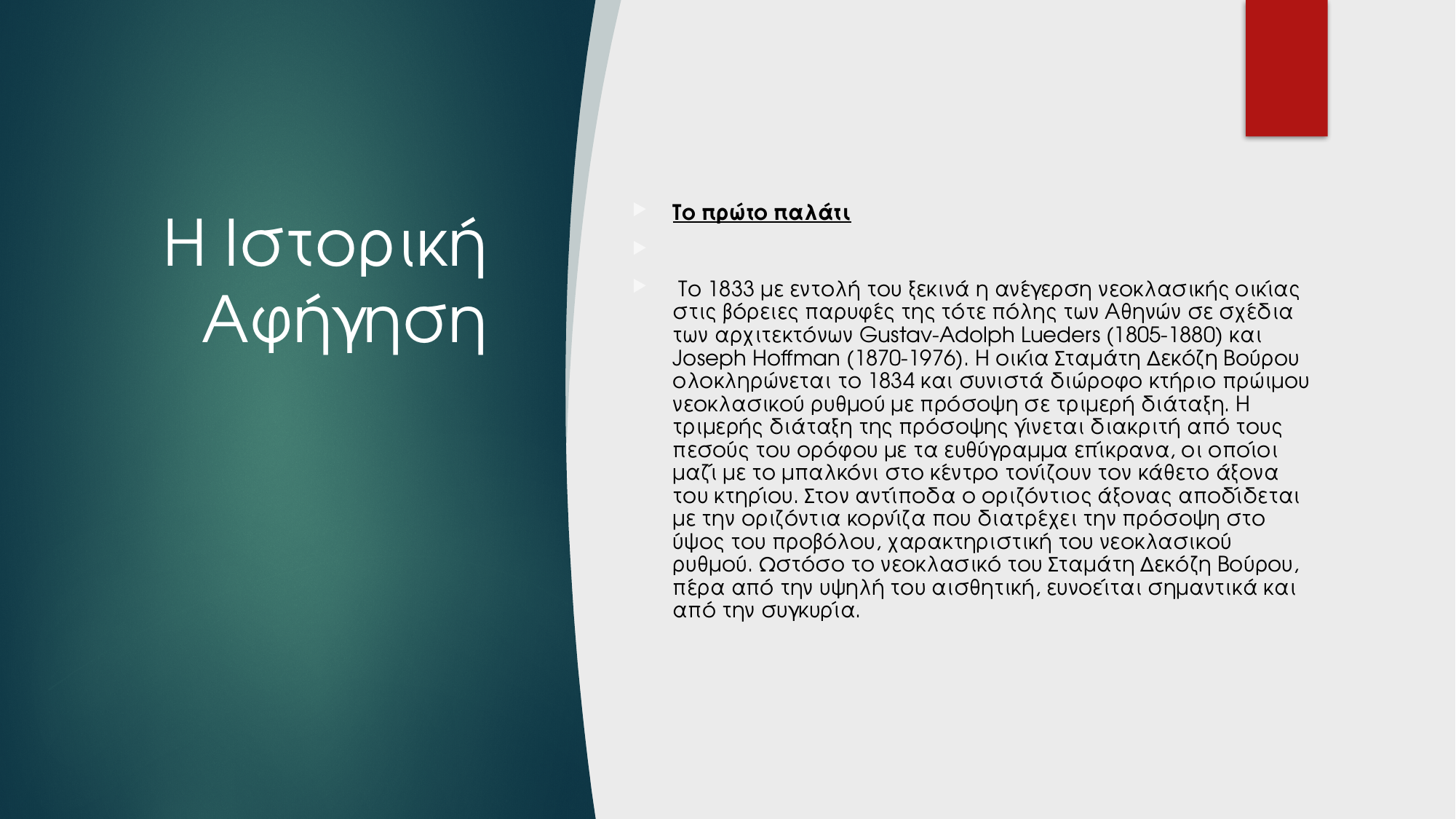

# Η Ιστορική Αφήγηση
Το πρώτο παλάτι

 Το 1833 με εντολή του ξεκινά η ανέγερση νεοκλασικής οικίας στις βόρειες παρυφές της τότε πόλης των Αθηνών σε σχέδια των αρχιτεκτόνων Gustav-Adolph Lueders (1805-1880) και Joseph Hoffman (1870-1976). Η οικία Σταμάτη Δεκόζη Βούρου ολοκληρώνεται το 1834 και συνιστά διώροφο κτήριο πρώιμου νεοκλασικού ρυθμού με πρόσοψη σε τριμερή διάταξη. Η τριμερής διάταξη της πρόσοψης γίνεται διακριτή από τους πεσούς του ορόφου με τα ευθύγραμμα επίκρανα, οι οποίοι μαζί με το μπαλκόνι στο κέντρο τονίζουν τον κάθετο άξονα του κτηρίου. Στον αντίποδα ο οριζόντιος άξονας αποδίδεται με την οριζόντια κορνίζα που διατρέχει την πρόσοψη στο ύψος του προβόλου, χαρακτηριστική του νεοκλασικού ρυθμού. Ωστόσο το νεοκλασικό του Σταμάτη Δεκόζη Βούρου, πέρα από την υψηλή του αισθητική, ευνοείται σημαντικά και από την συγκυρία.